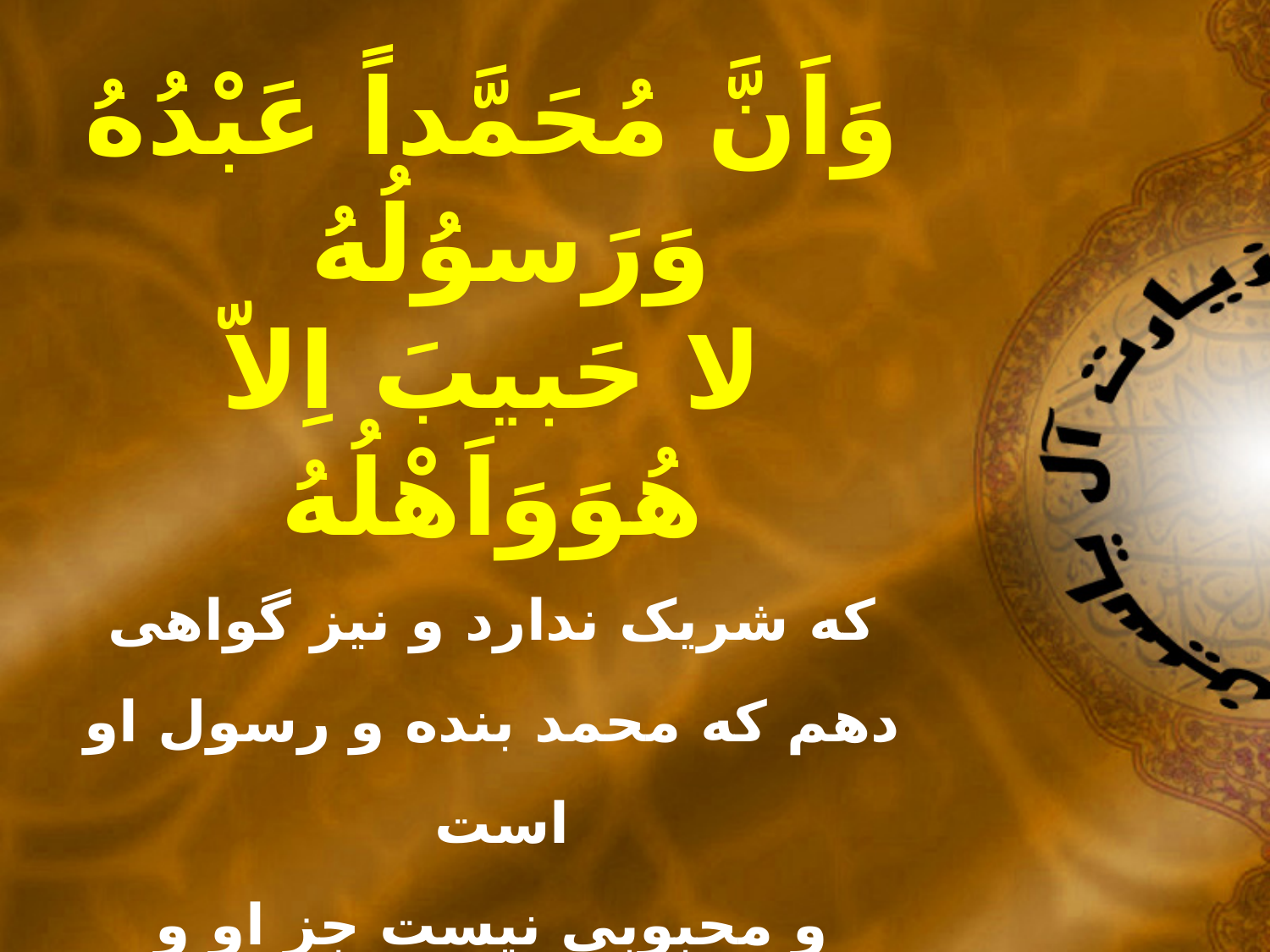

وَاَنَّ مُحَمَّداً عَبْدُهُ وَرَسوُلُهُ
لا حَبيبَ اِلاّ هُوَوَاَهْلُهُ
که شريک ندارد و نيز گواهى دهم که محمد بنده و رسول او است
و محبوبى نيست جز او و خاندانش